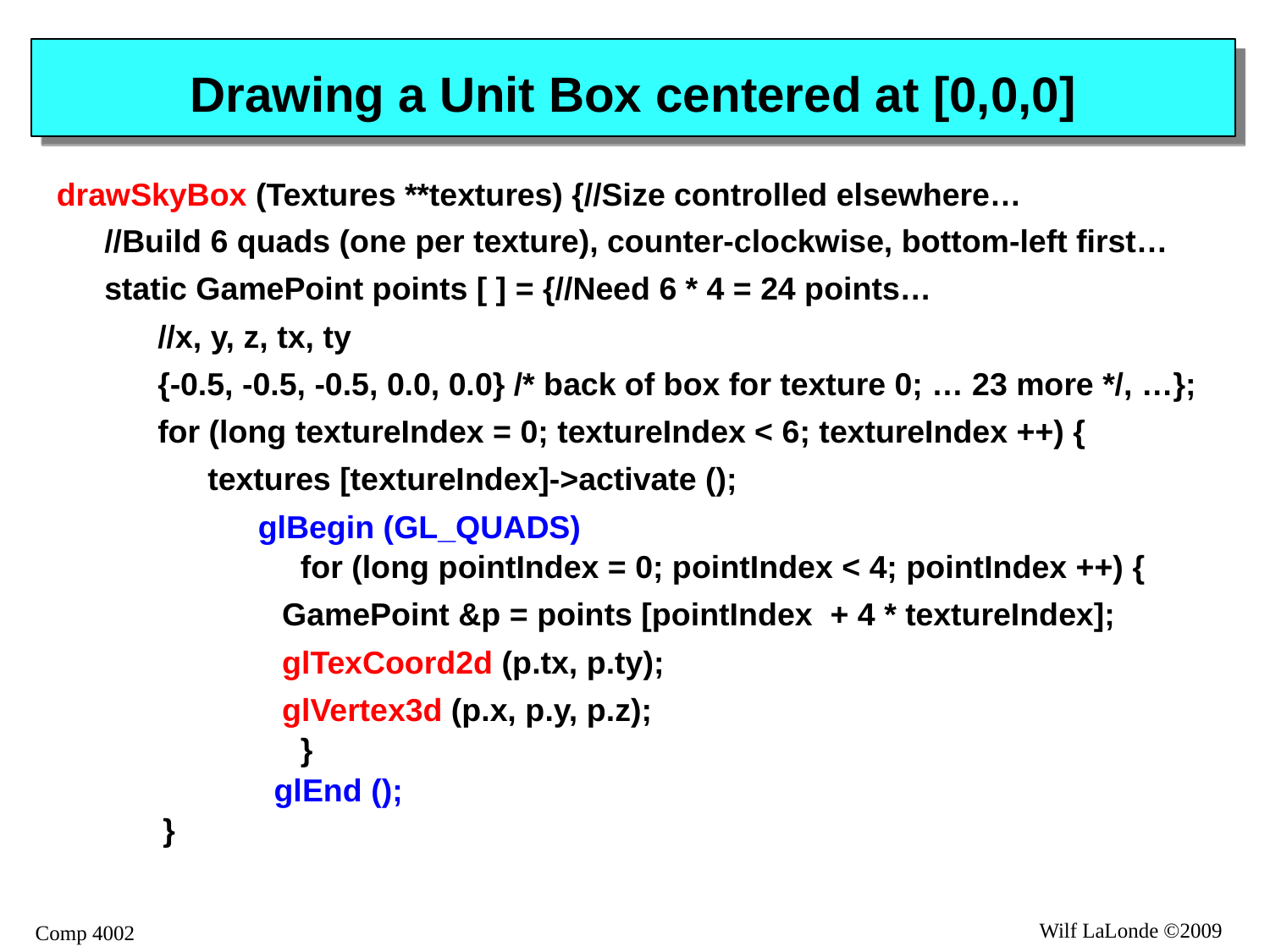

# Drawing a Unit Box centered at [0,0,0]
drawSkyBox (Textures **textures) {//Size controlled elsewhere…
	//Build 6 quads (one per texture), counter-clockwise, bottom-left first…
	static GamePoint points [ ] = {//Need 6 * 4 = 24 points…
	      //x, y, z, tx, ty
	      {-0.5, -0.5, -0.5, 0.0, 0.0} /* back of box for texture 0; … 23 more */, …};
	      for (long textureIndex = 0; textureIndex < 6; textureIndex ++) {
                 textures [textureIndex]->activate ();
		   glBegin (GL_QUADS)
	      for (long pointIndex = 0; pointIndex < 4; pointIndex ++) {
   GamePoint &p = points [pointIndex  + 4 * textureIndex];
   glTexCoord2d (p.tx, p.ty);
   glVertex3d (p.x, p.y, p.z);
  	      }
	   glEnd ();
   }